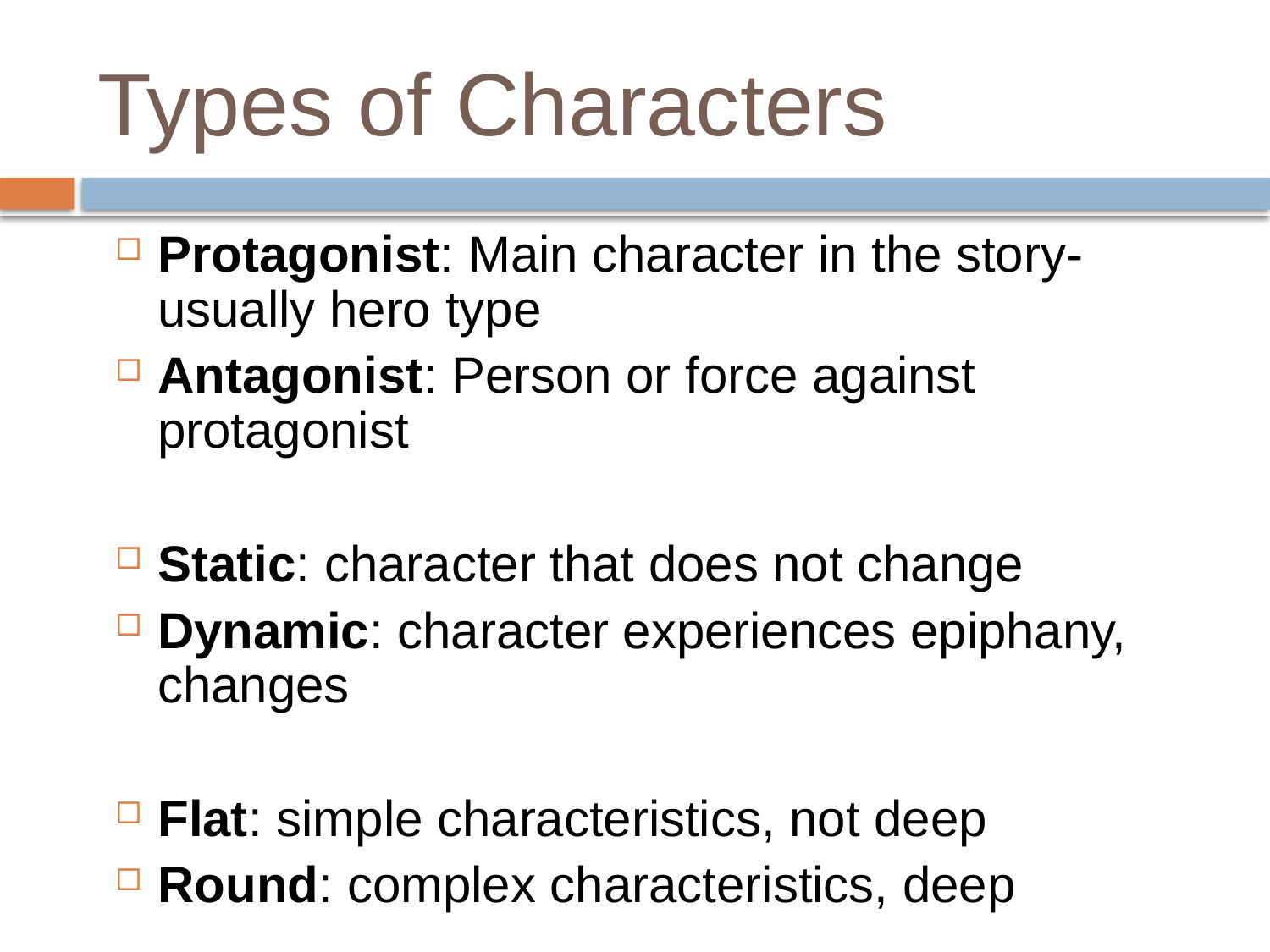

# Types of Characters
Protagonist: Main character in the story- usually hero type
Antagonist: Person or force against protagonist

Static: character that does not change
Dynamic: character experiences epiphany, changes

Flat: simple characteristics, not deep
Round: complex characteristics, deep